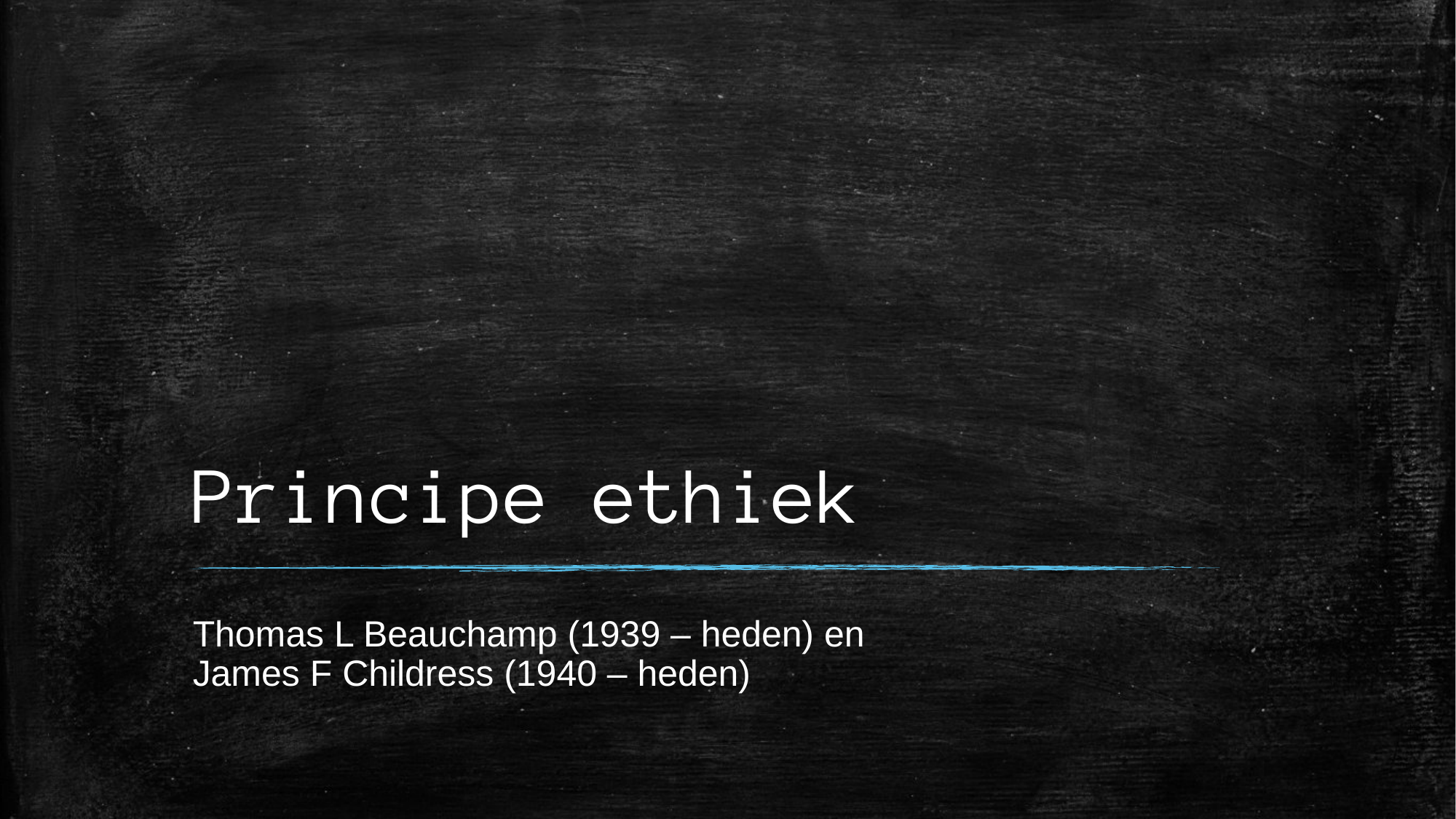

# Principe ethiek
Thomas L Beauchamp (1939 – heden) en
James F Childress (1940 – heden)